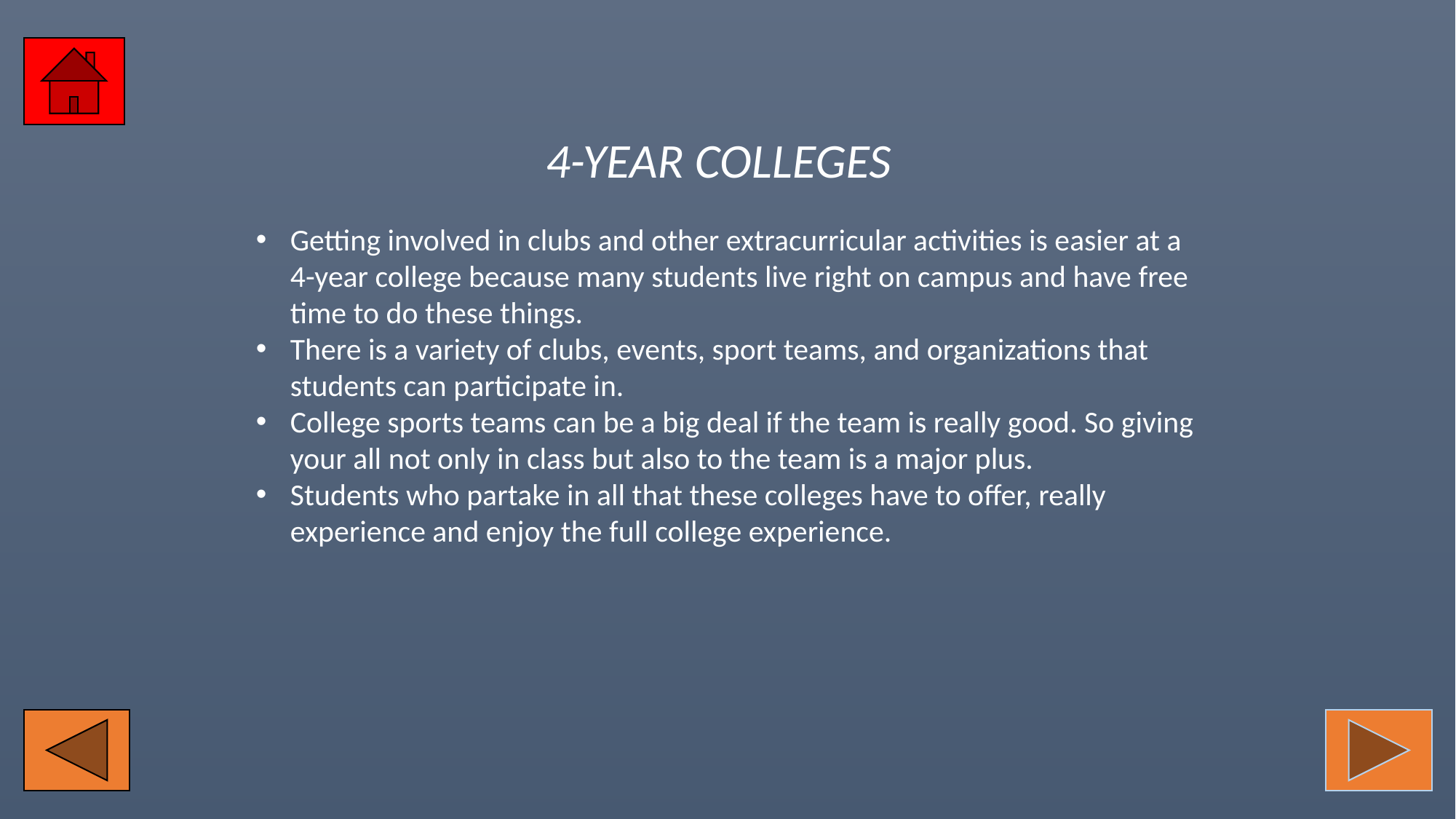

4-YEAR COLLEGES
Getting involved in clubs and other extracurricular activities is easier at a 4-year college because many students live right on campus and have free time to do these things.
There is a variety of clubs, events, sport teams, and organizations that students can participate in.
College sports teams can be a big deal if the team is really good. So giving your all not only in class but also to the team is a major plus.
Students who partake in all that these colleges have to offer, really experience and enjoy the full college experience.